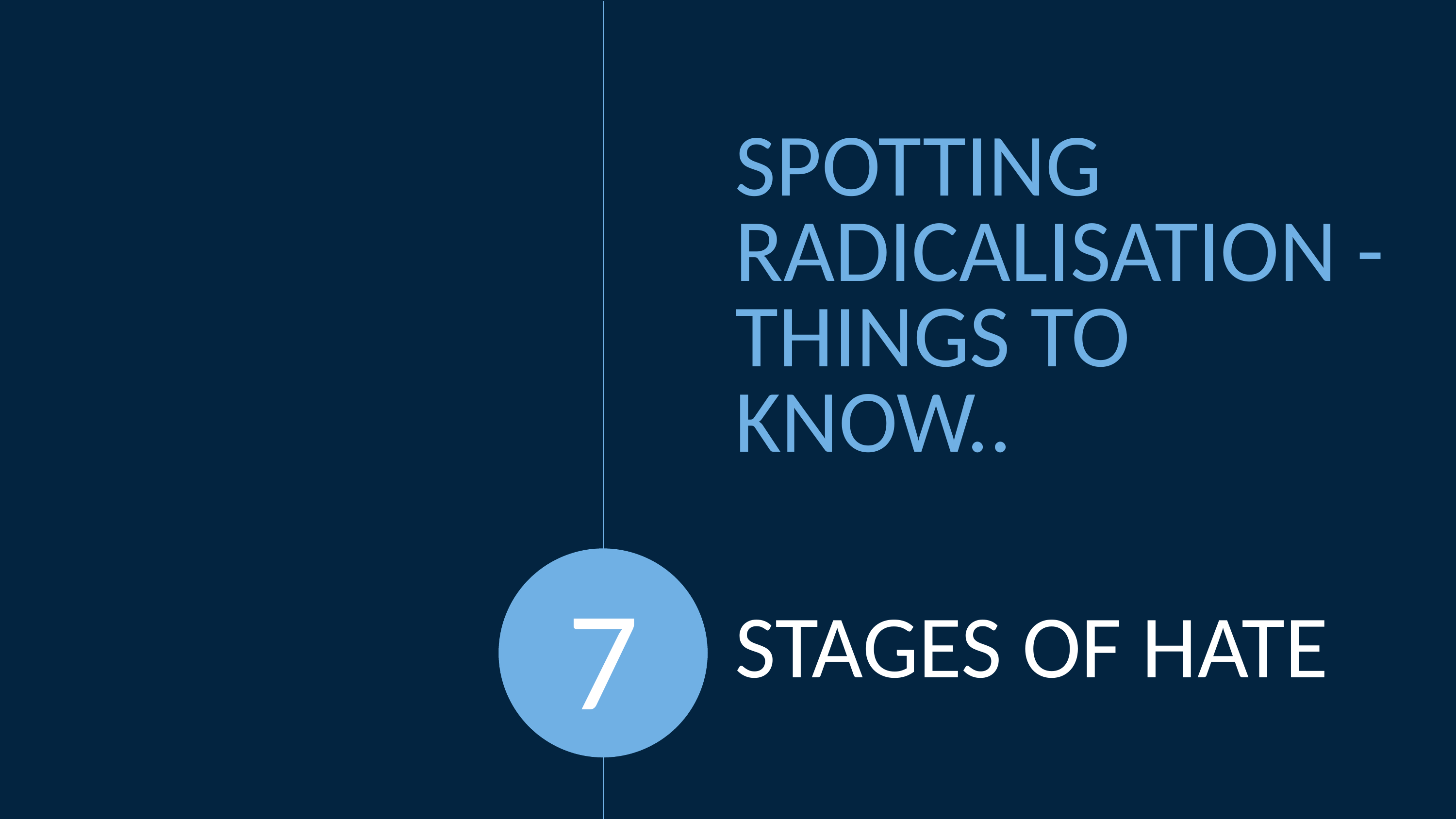

SPOTTING
RADICALISATION - THINGS TO KNOW..
7
# STAGES OF HATE